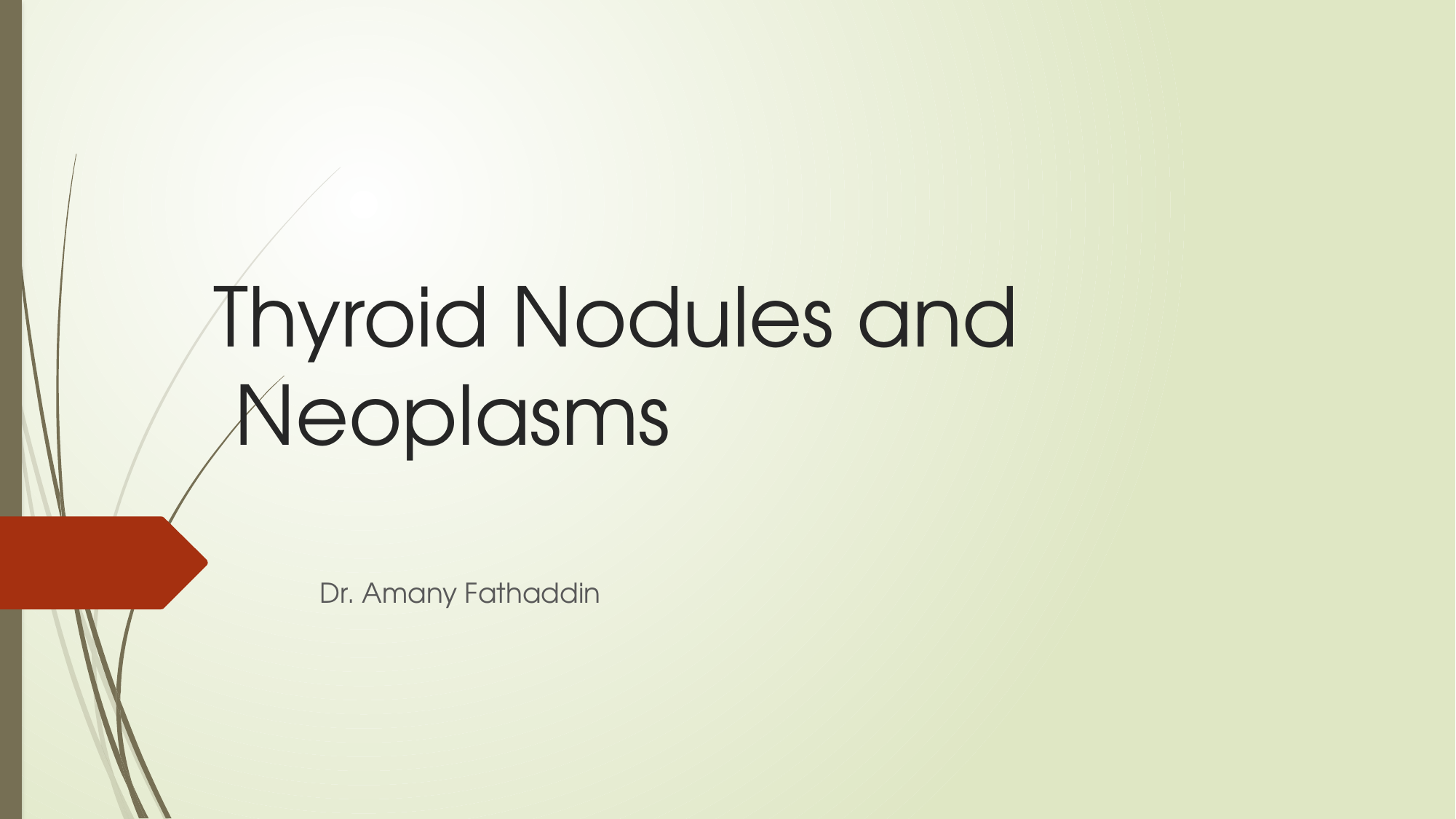

# Thyroid Nodules and Neoplasms
Dr. Amany Fathaddin